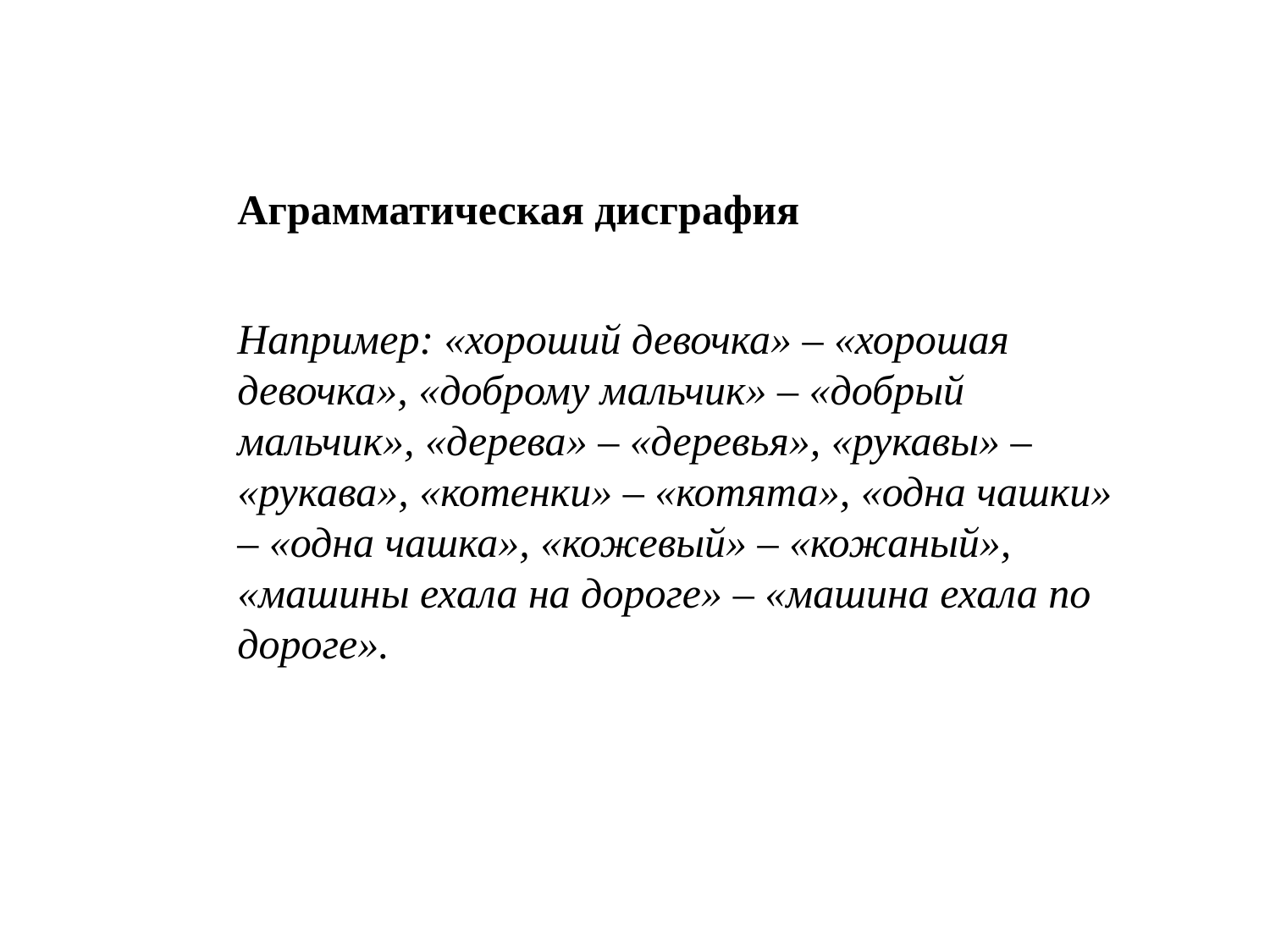

Аграмматическая дисграфия

Например: «хороший девочка» – «хорошая девочка», «доброму мальчик» – «добрый мальчик», «дерева» – «деревья», «рукавы» – «рукава», «котенки» – «котята», «одна чашки» – «одна чашка», «кожевый» – «кожаный», «машины ехала на дороге» – «машина ехала по дороге».